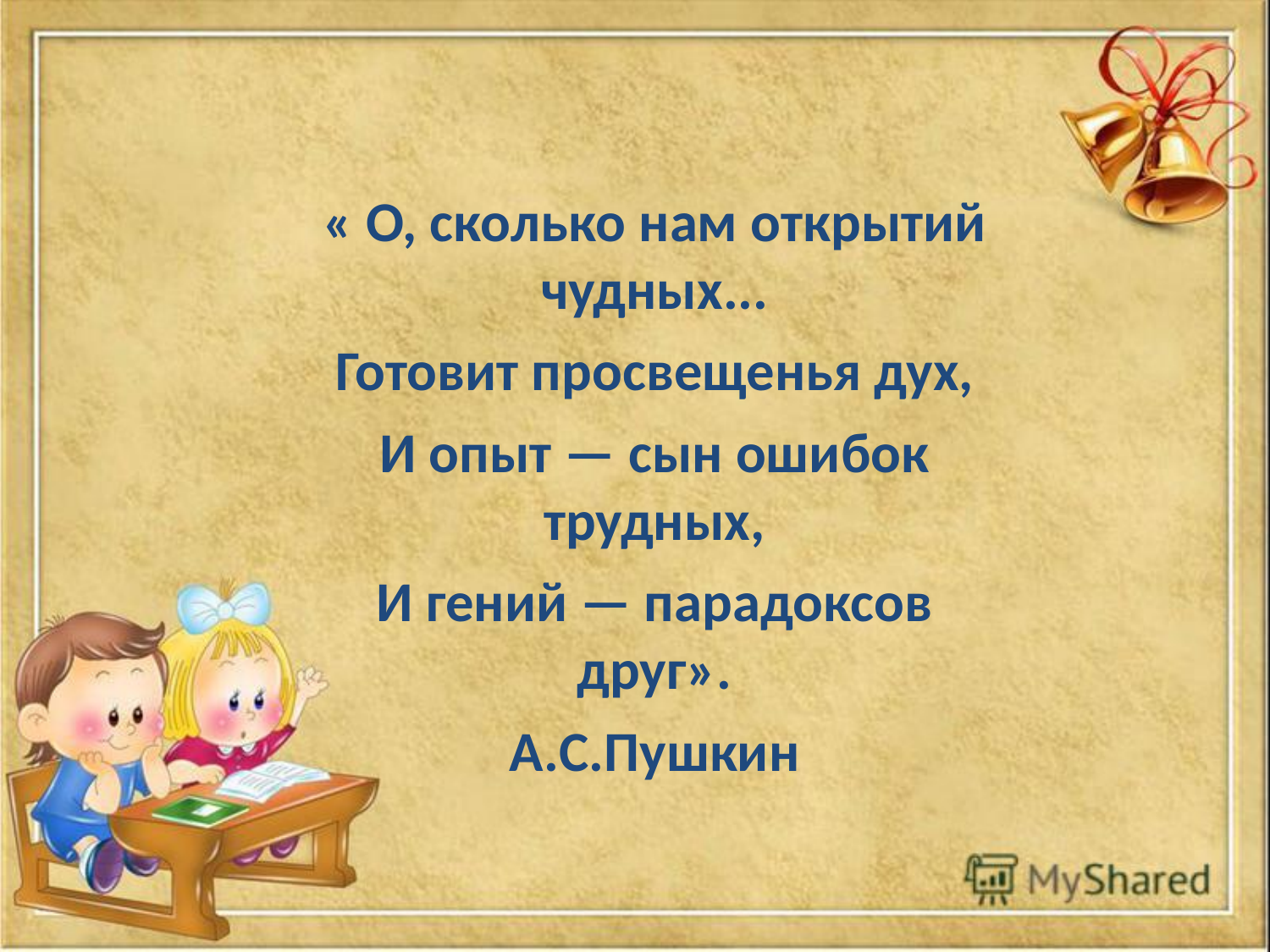

« О, сколько нам открытий чудных...
Готовит просвещенья дух,
И опыт — сын ошибок трудных,
И гений — парадоксов друг».
А.С.Пушкин